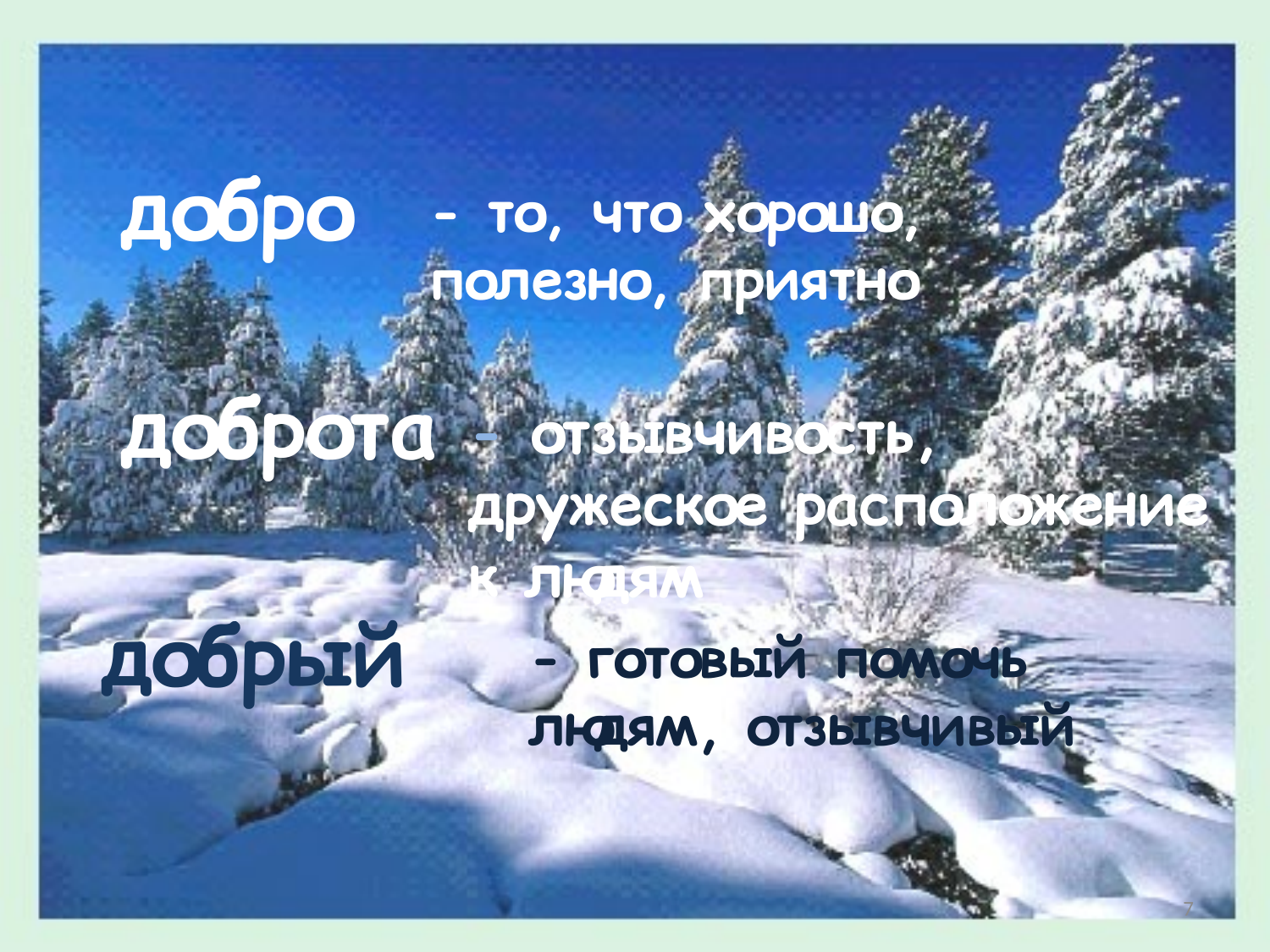

добро

- то, что хорошо, полезно, приятно

доброта
- отзывчивость, дружеское расположение к людям
добрый
- готовый помочь людям, отзывчивый
7